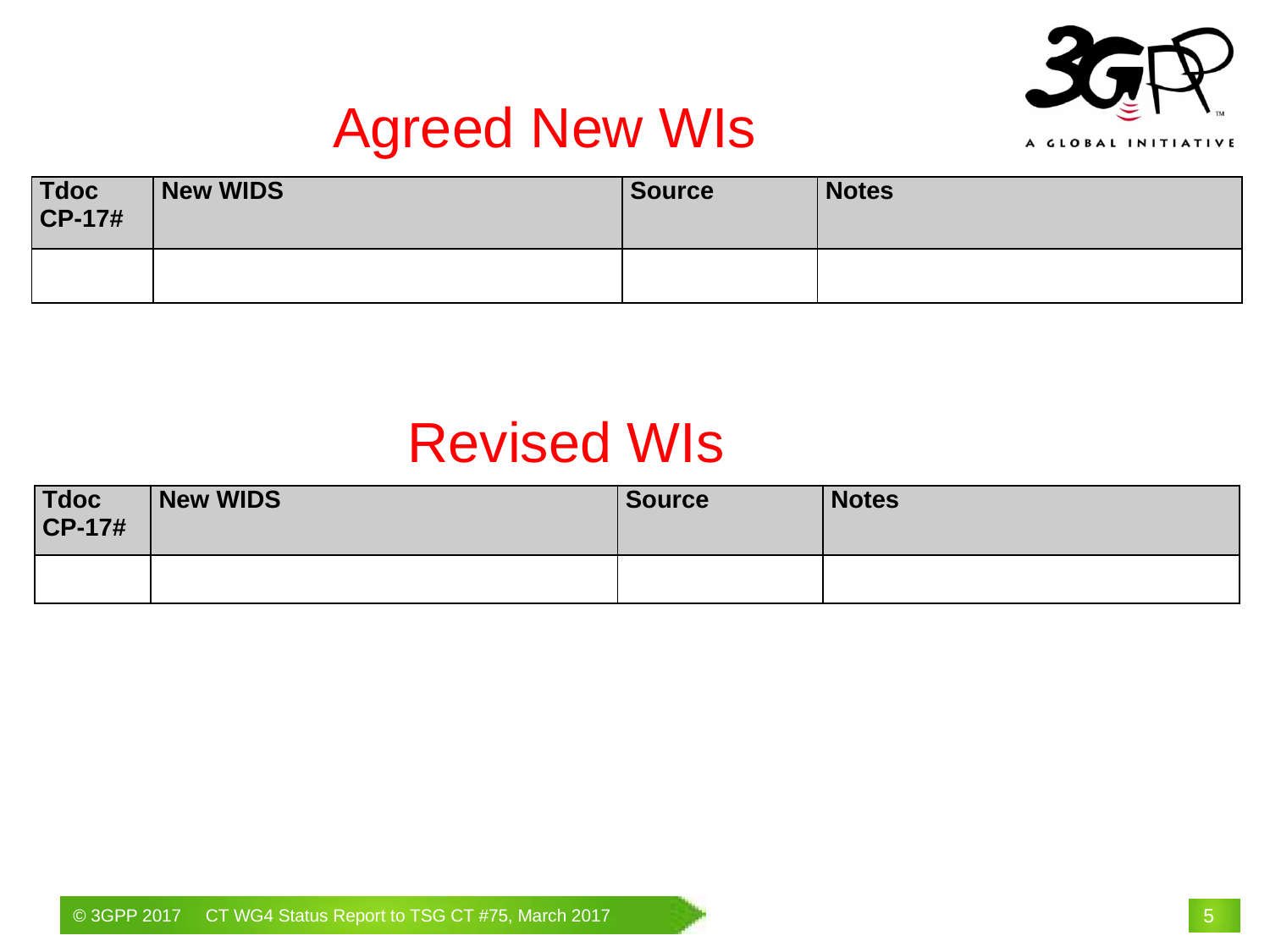

# Agreed New WIs
| Tdoc CP-17# | New WIDS | Source | Notes |
| --- | --- | --- | --- |
|  |  |  |  |

Revised WIs

| Tdoc CP-17# | New WIDS | Source | Notes |
| --- | --- | --- | --- |
|  |  |  |  |